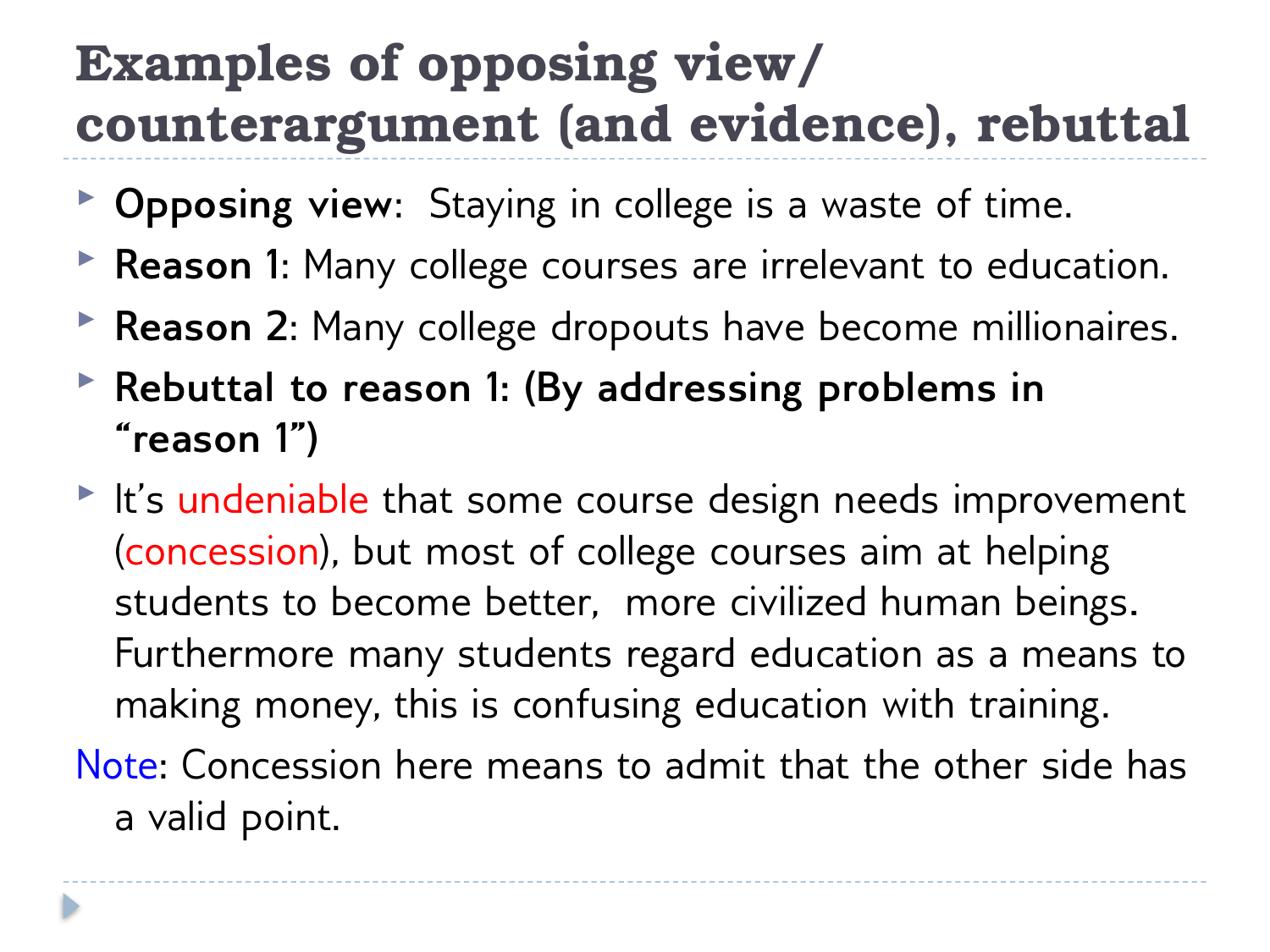

# Examples of opposing view/ counterargument (and evidence), rebuttal
Opposing view:  Staying in college is a waste of time.
Reason 1: Many college courses are irrelevant to education.
Reason 2: Many college dropouts have become millionaires.
Rebuttal to reason 1: (By addressing problems in “reason 1”)
It’s undeniable that some course design needs improvement (concession), but most of college courses aim at helping students to become better,  more civilized human beings. Furthermore many students regard education as a means to making money, this is confusing education with training.
Note: Concession here means to admit that the other side has a valid point.